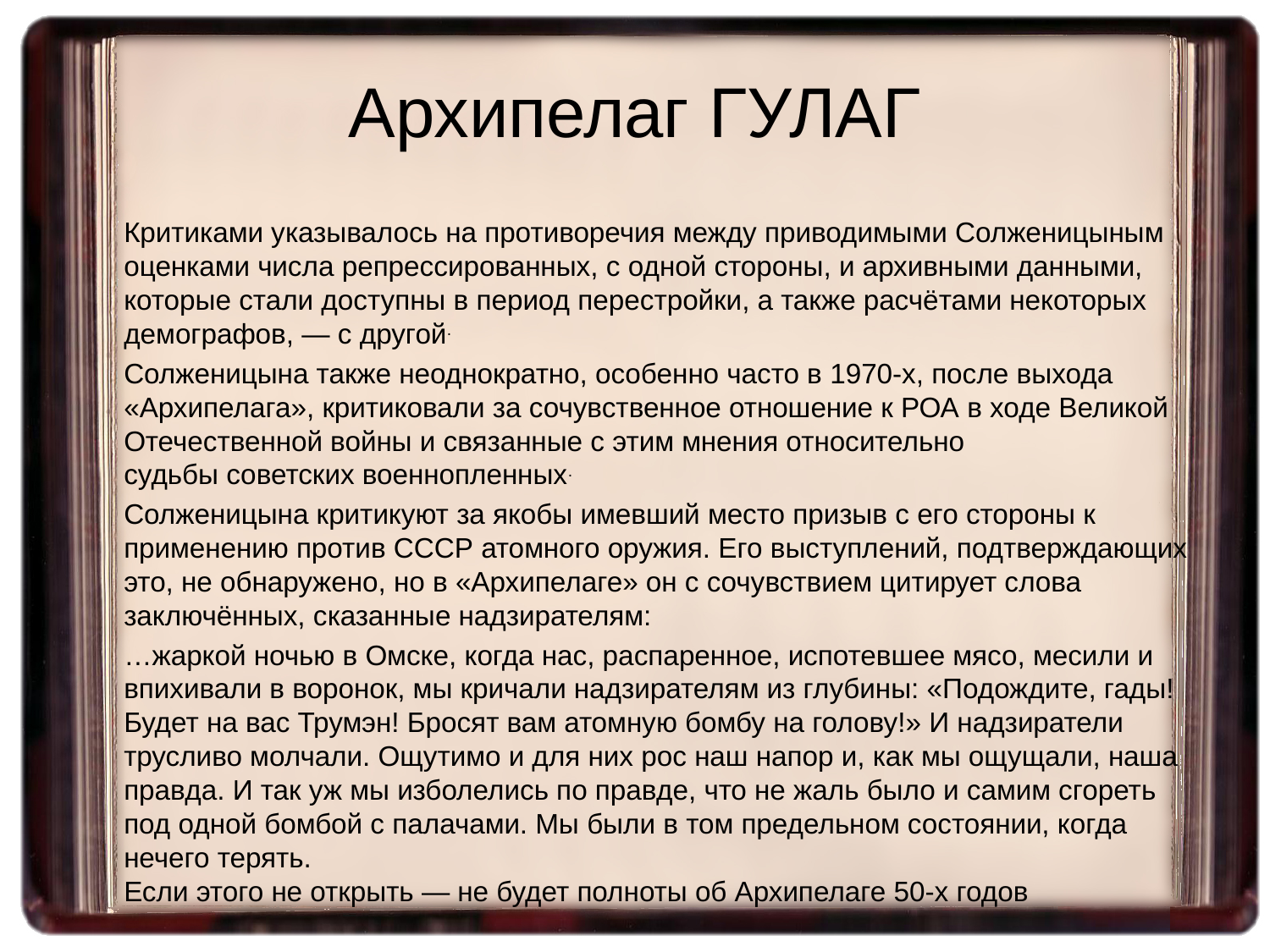

# Архипелаг ГУЛАГ
	Критиками указывалось на противоречия между приводимыми Солженицыным оценками числа репрессированных, с одной стороны, и архивными данными, которые стали доступны в период перестройки, а также расчётами некоторых демографов, — с другой.
	Солженицына также неоднократно, особенно часто в 1970-х, после выхода «Архипелага», критиковали за сочувственное отношение к РОА в ходе Великой Отечественной войны и связанные с этим мнения относительно судьбы советских военнопленных.
	Солженицына критикуют за якобы имевший место призыв с его стороны к применению против СССР атомного оружия. Его выступлений, подтверждающих это, не обнаружено, но в «Архипелаге» он с сочувствием цитирует слова заключённых, сказанные надзирателям:
	…жаркой ночью в Омске, когда нас, распаренное, испотевшее мясо, месили и впихивали в воронок, мы кричали надзирателям из глубины: «Подождите, гады! Будет на вас Трумэн! Бросят вам атомную бомбу на голову!» И надзиратели трусливо молчали. Ощутимо и для них рос наш напор и, как мы ощущали, наша правда. И так уж мы изболелись по правде, что не жаль было и самим сгореть под одной бомбой с палачами. Мы были в том предельном состоянии, когда нечего терять.
Если этого не открыть — не будет полноты об Архипелаге 50-х годов